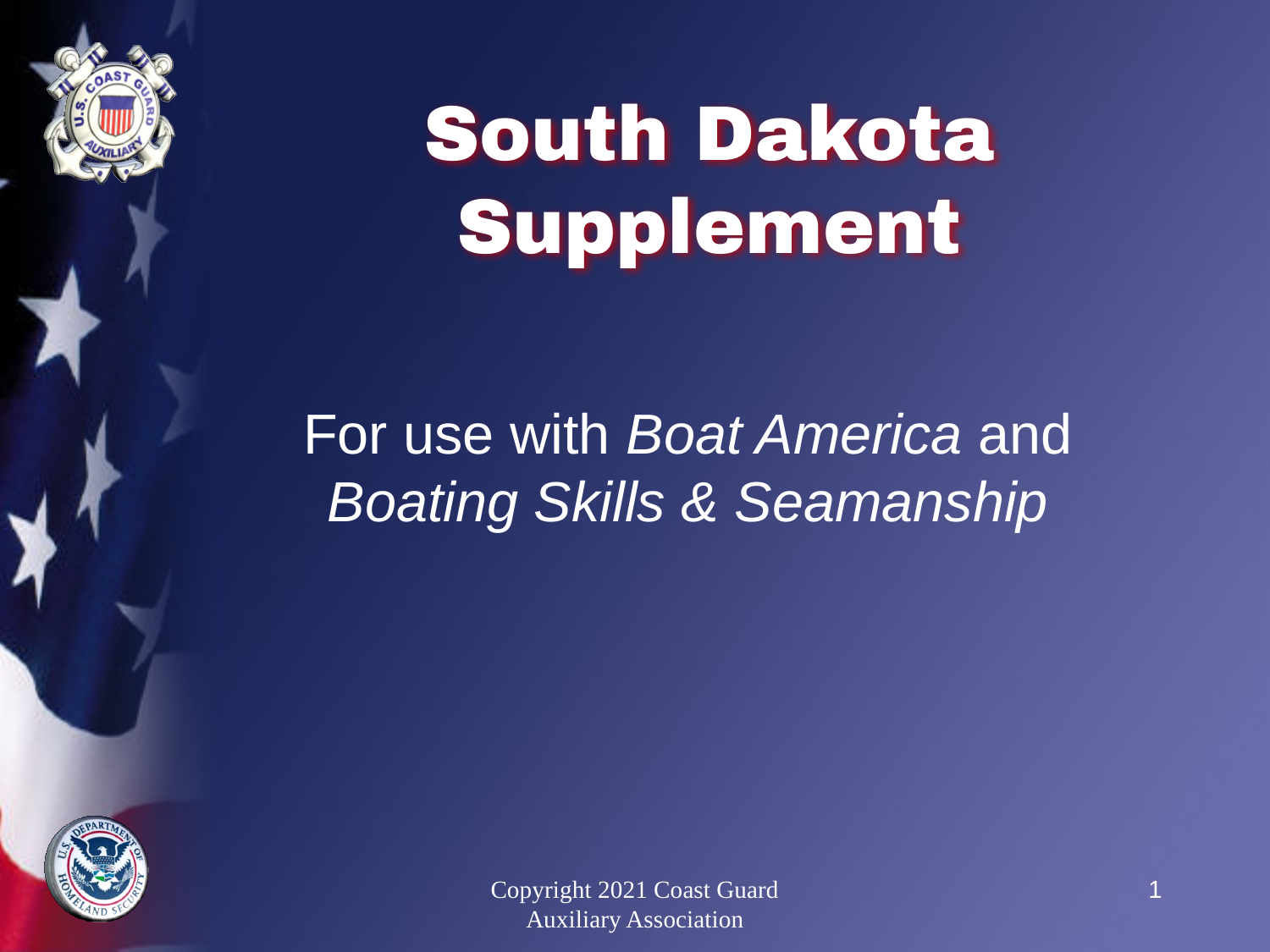

# South Dakota Supplement
For use with Boat America and Boating Skills & Seamanship
Copyright 2021 Coast Guard Auxiliary Association
1